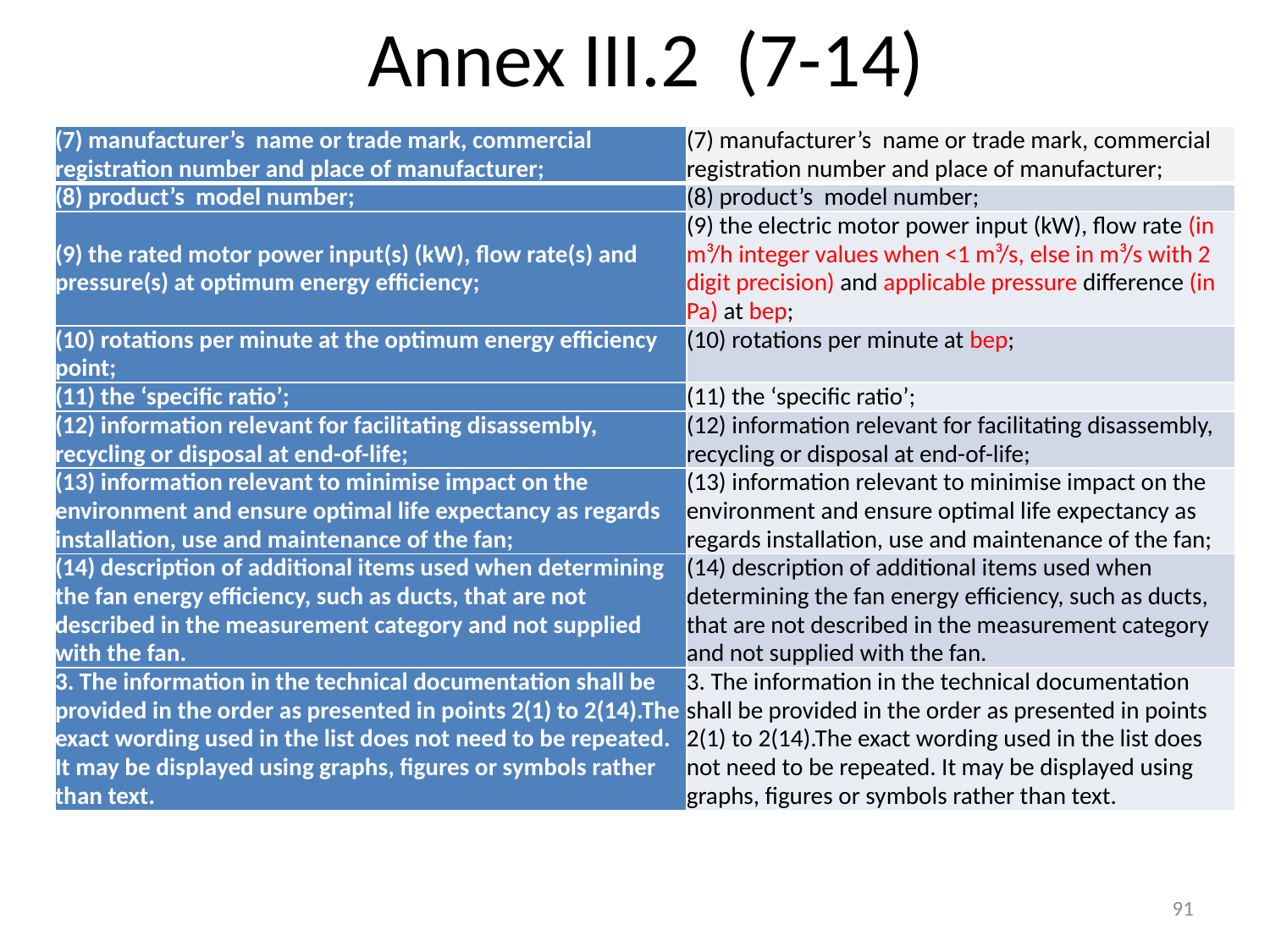

# Annex III.2  (7-14)
| (7) manufacturer’s name or trade mark, commercial registration number and place of manufacturer; | (7) manufacturer’s name or trade mark, commercial registration number and place of manufacturer; |
| --- | --- |
| (8) product’s model number; | (8) product’s model number; |
| (9) the rated motor power input(s) (kW), flow rate(s) and pressure(s) at optimum energy efficiency; | (9) the electric motor power input (kW), flow rate (in m³/h integer values when <1 m³/s, else in m³/s with 2 digit precision) and applicable pressure difference (in Pa) at bep; |
| (10) rotations per minute at the optimum energy efficiency point; | (10) rotations per minute at bep; |
| (11) the ‘specific ratio’; | (11) the ‘specific ratio’; |
| (12) information relevant for facilitating disassembly, recycling or disposal at end-of-life; | (12) information relevant for facilitating disassembly, recycling or disposal at end-of-life; |
| (13) information relevant to minimise impact on the environment and ensure optimal life expectancy as regards installation, use and maintenance of the fan; | (13) information relevant to minimise impact on the environment and ensure optimal life expectancy as regards installation, use and maintenance of the fan; |
| (14) description of additional items used when determining the fan energy efficiency, such as ducts, that are not described in the measurement category and not supplied with the fan. | (14) description of additional items used when determining the fan energy efficiency, such as ducts, that are not described in the measurement category and not supplied with the fan. |
| 3. The information in the technical documentation shall be provided in the order as presented in points 2(1) to 2(14).The exact wording used in the list does not need to be repeated. It may be displayed using graphs, figures or symbols rather than text. | 3. The information in the technical documentation shall be provided in the order as presented in points 2(1) to 2(14).The exact wording used in the list does not need to be repeated. It may be displayed using graphs, figures or symbols rather than text. |
91